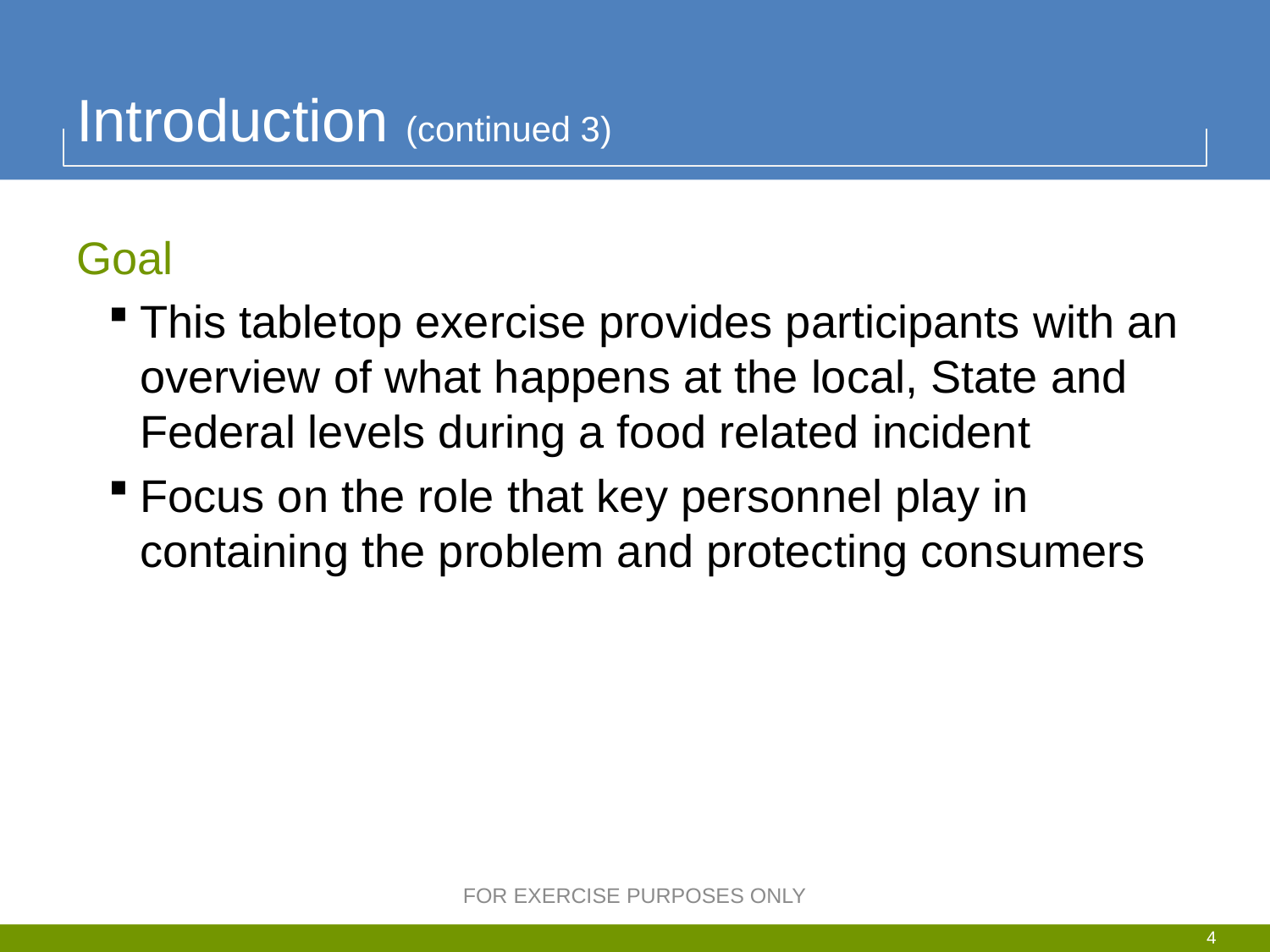

# Introduction (continued 3)
Goal
This tabletop exercise provides participants with an overview of what happens at the local, State and Federal levels during a food related incident
Focus on the role that key personnel play in containing the problem and protecting consumers
FOR EXERCISE PURPOSES ONLY